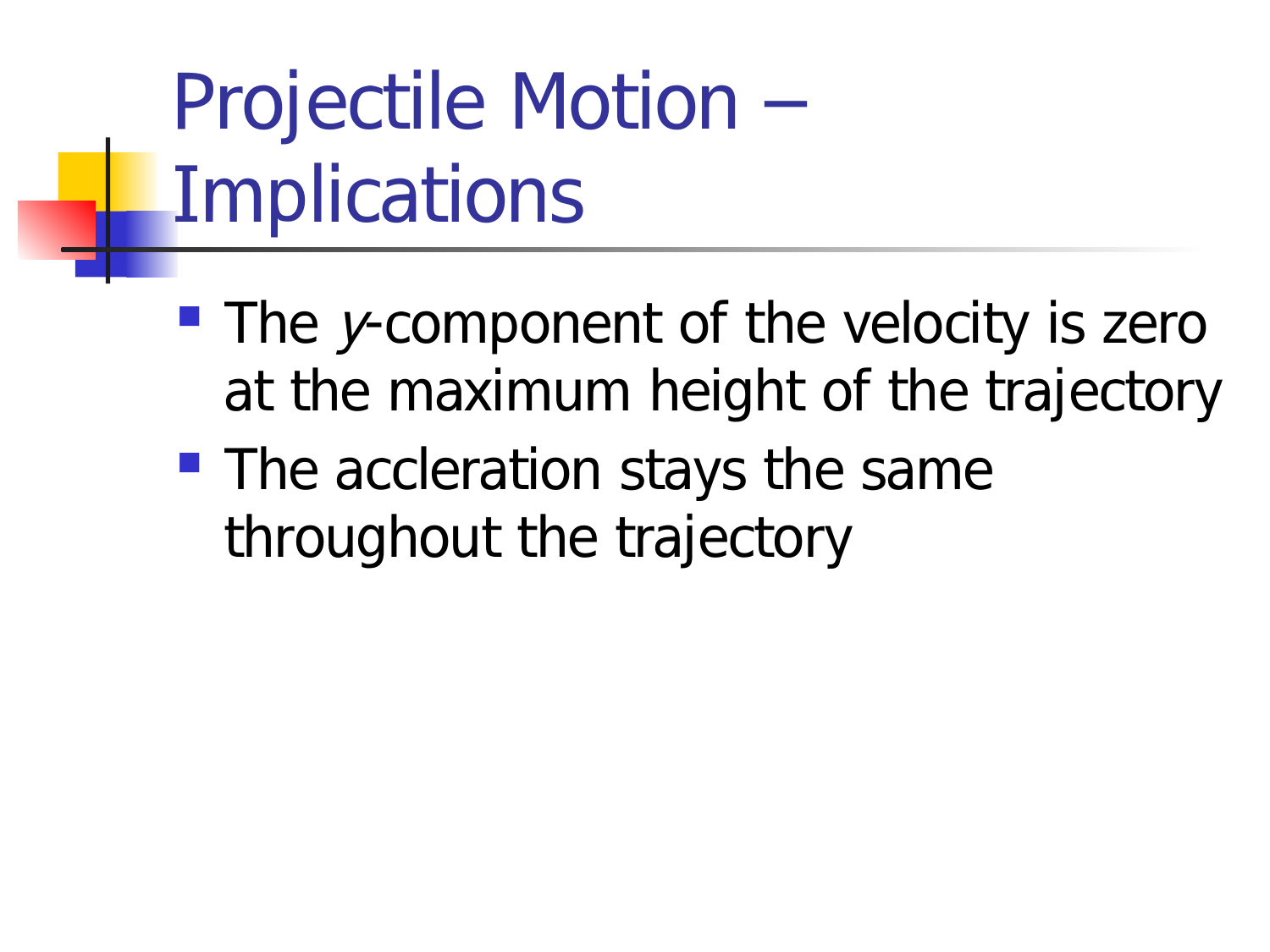

# Projectile Motion – Implications
The y-component of the velocity is zero at the maximum height of the trajectory
The accleration stays the same throughout the trajectory